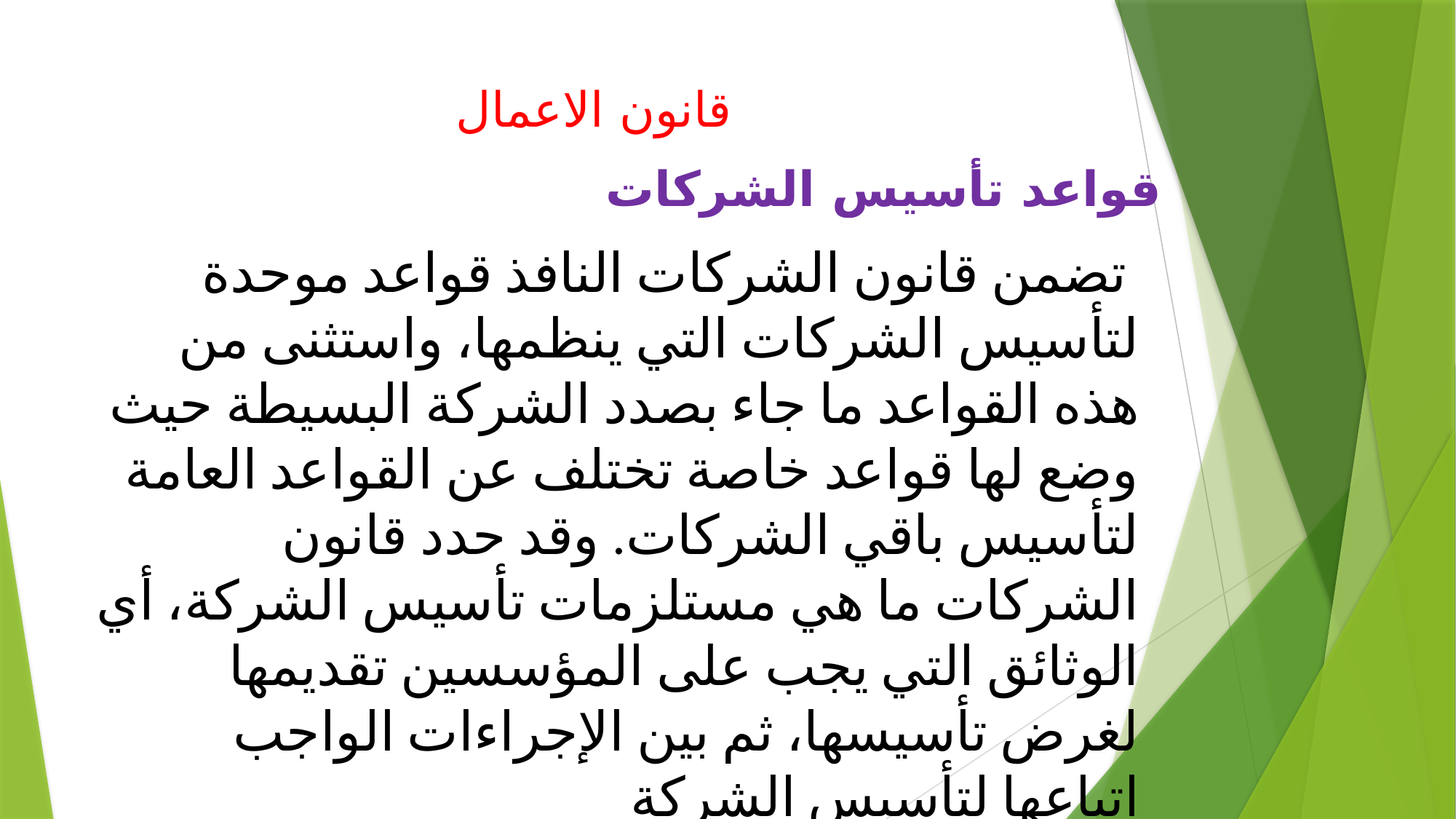

# قانون الاعمال
قواعد تأسيس الشركات
 تضمن قانون الشركات النافذ قواعد موحدة لتأسيس الشركات التي ينظمها، واستثنى من هذه القواعد ما جاء بصدد الشركة البسيطة حيث وضع لها قواعد خاصة تختلف عن القواعد العامة لتأسيس باقي الشركات. وقد حدد قانون الشركات ما هي مستلزمات تأسيس الشركة، أي الوثائق التي يجب على المؤسسين تقديمها لغرض تأسيسها، ثم بين الإجراءات الواجب اتباعها لتأسيس الشركة